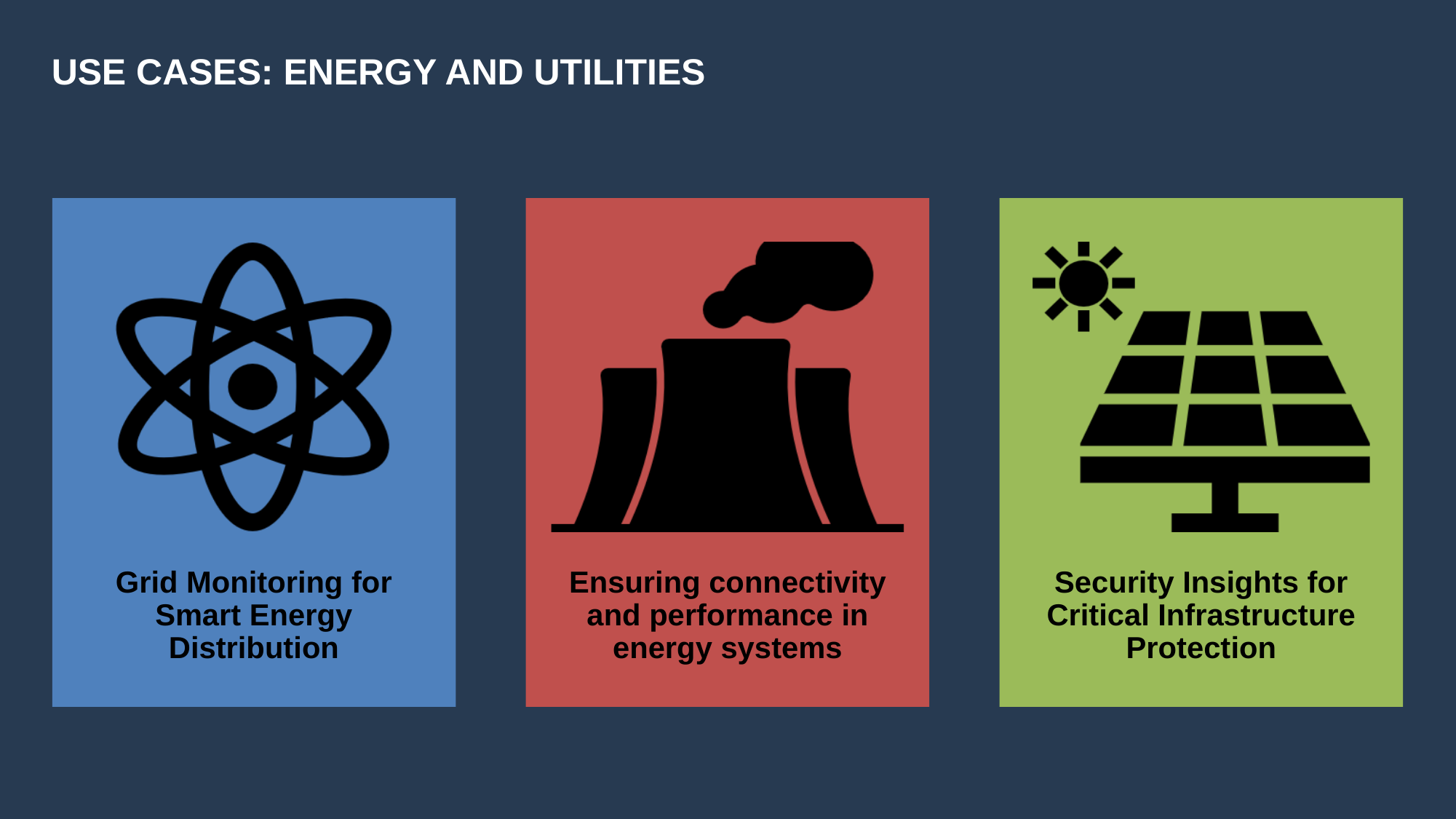

# Use Cases: Energy and Utilities

Grid Monitoring for Smart Energy Distribution
Ensuring connectivity and performance in energy systems
Security Insights for Critical Infrastructure Protection